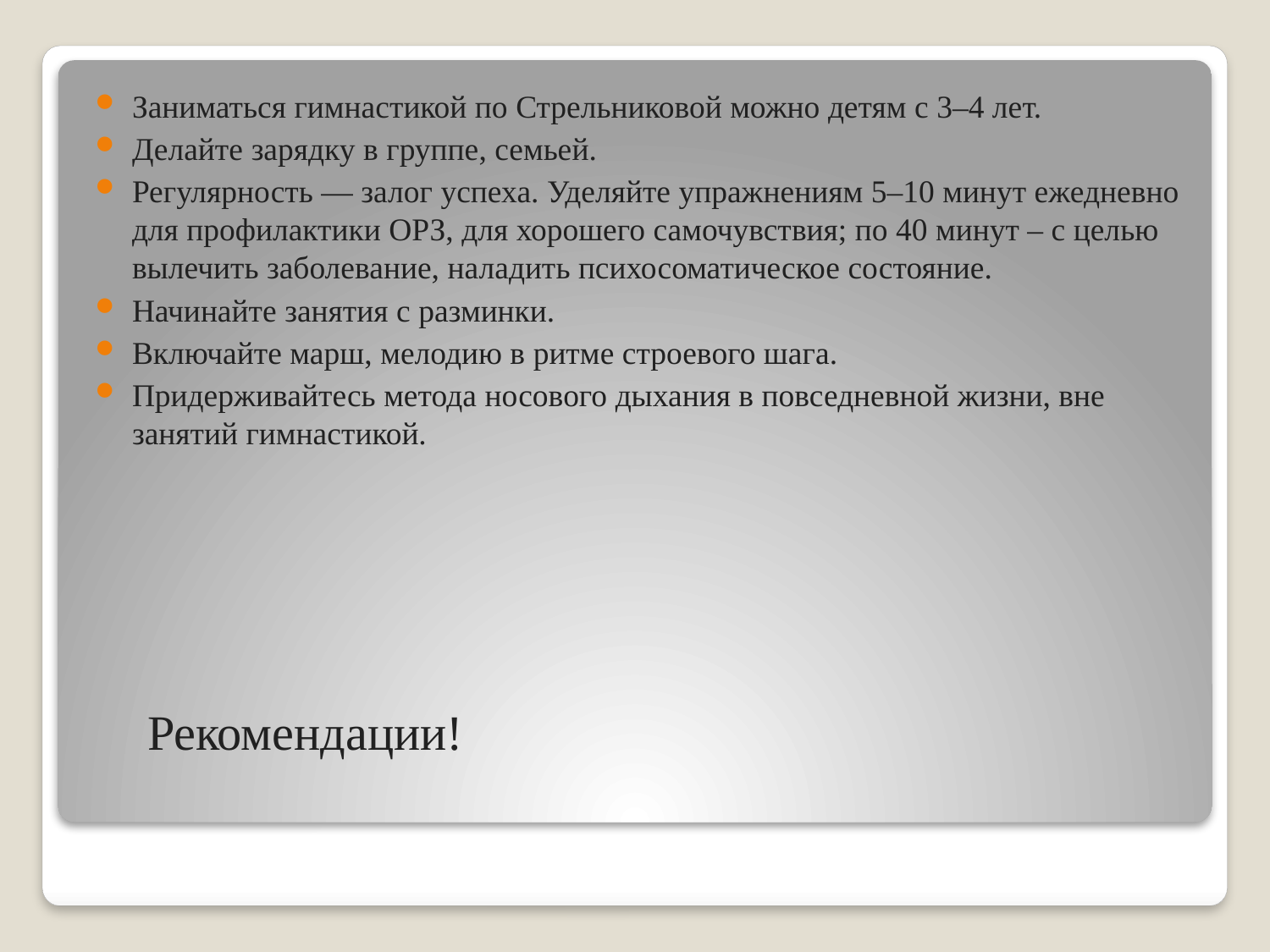

Заниматься гимнастикой по Стрельниковой можно детям с 3–4 лет.
Делайте зарядку в группе, семьей.
Регулярность — залог успеха. Уделяйте упражнениям 5–10 минут ежедневно для профилактики ОРЗ, для хорошего самочувствия; по 40 минут – с целью вылечить заболевание, наладить психосоматическое состояние.
Начинайте занятия с разминки.
Включайте марш, мелодию в ритме строевого шага.
Придерживайтесь метода носового дыхания в повседневной жизни, вне занятий гимнастикой.
# Рекомендации!